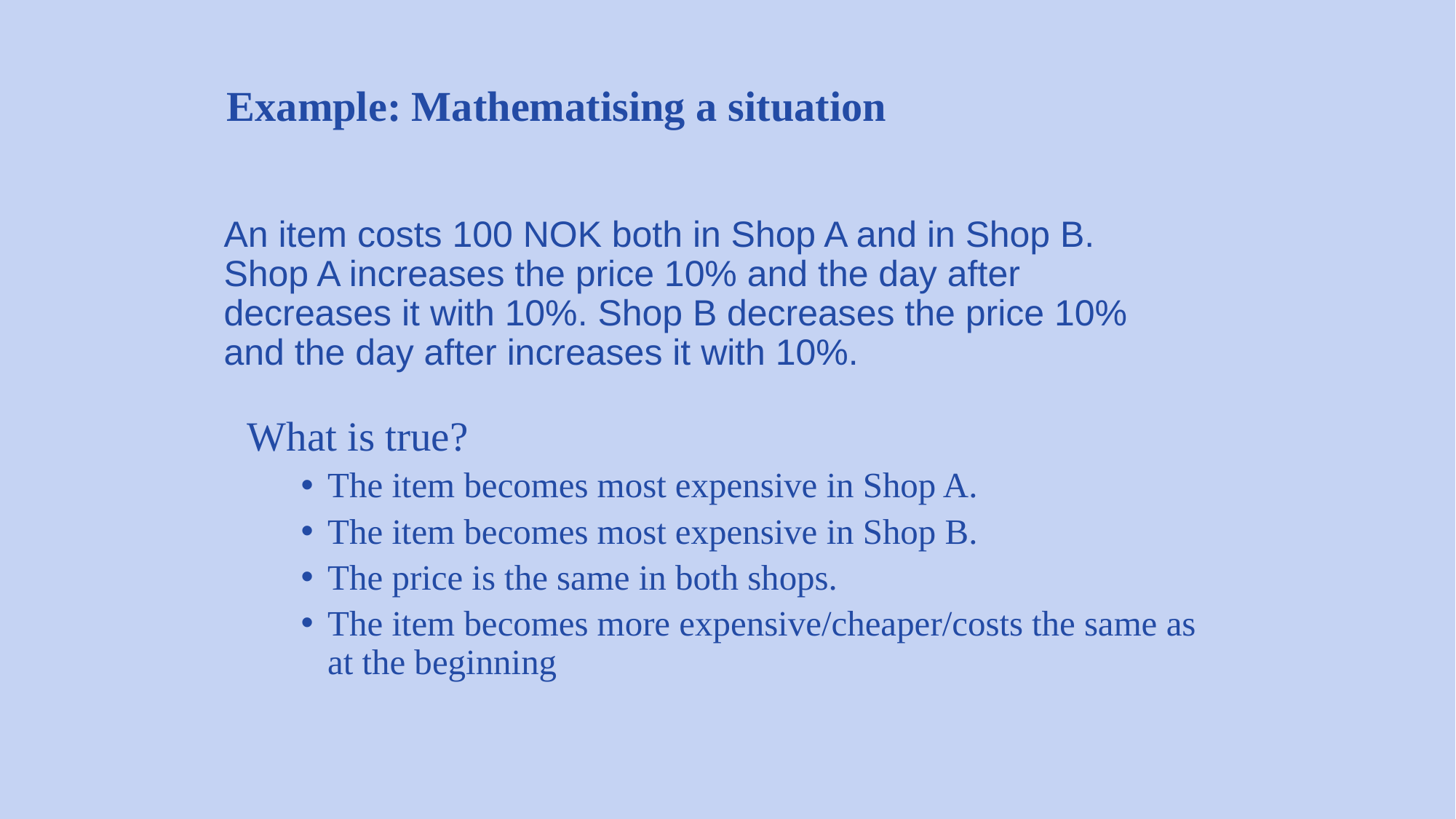

Example: Mathematising a situation
# An item costs 100 NOK both in Shop A and in Shop B. Shop A increases the price 10% and the day after decreases it with 10%. Shop B decreases the price 10% and the day after increases it with 10%.
What is true?
The item becomes most expensive in Shop A.
The item becomes most expensive in Shop B.
The price is the same in both shops.
The item becomes more expensive/cheaper/costs the same as at the beginning